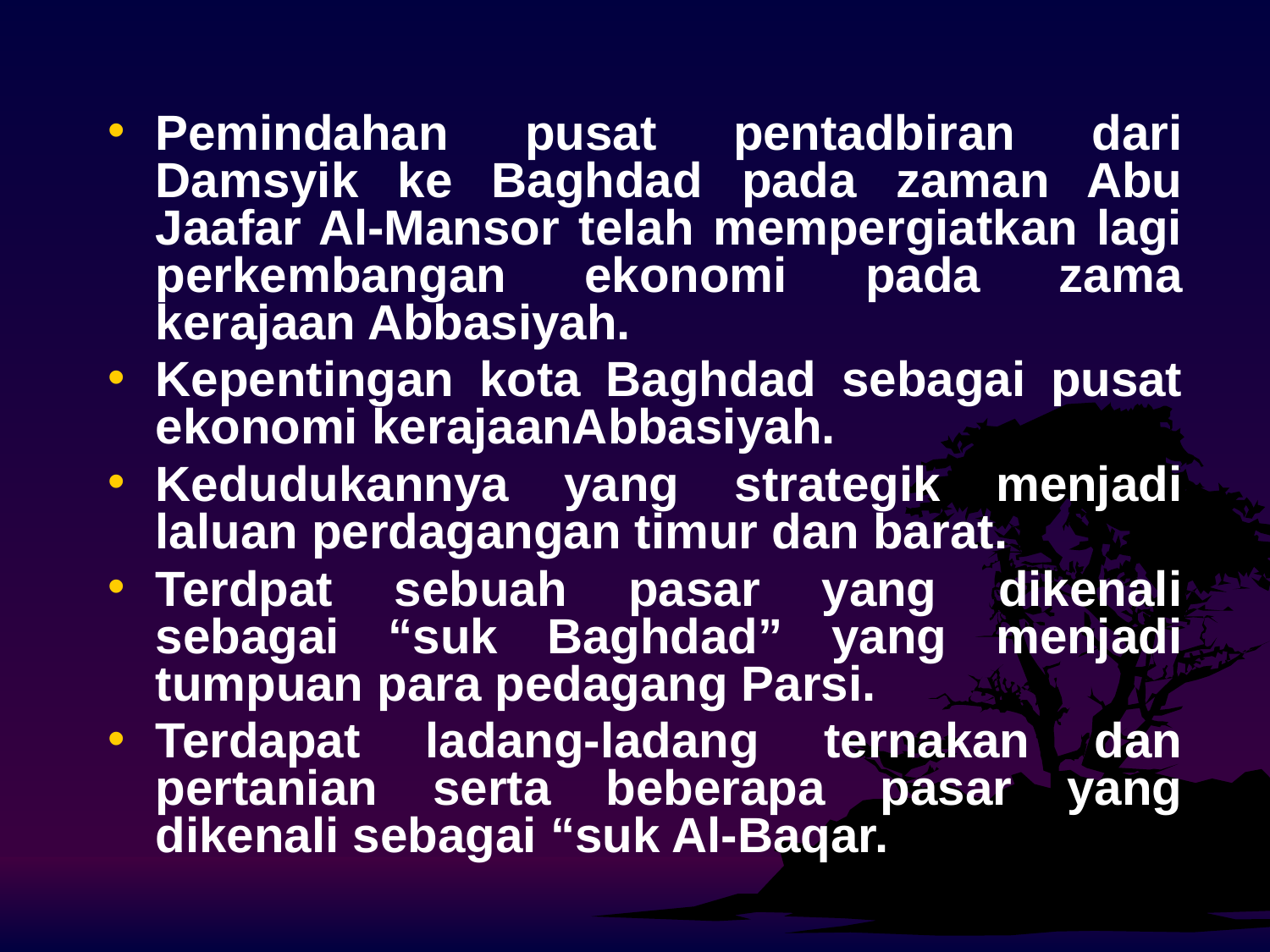

Pemindahan pusat pentadbiran dari Damsyik ke Baghdad pada zaman Abu Jaafar Al-Mansor telah mempergiatkan lagi perkembangan ekonomi pada zama kerajaan Abbasiyah.
Kepentingan kota Baghdad sebagai pusat ekonomi kerajaanAbbasiyah.
Kedudukannya yang strategik menjadi laluan perdagangan timur dan barat.
Terdpat sebuah pasar yang dikenali sebagai “suk Baghdad” yang menjadi tumpuan para pedagang Parsi.
Terdapat ladang-ladang ternakan dan pertanian serta beberapa pasar yang dikenali sebagai “suk Al-Baqar.